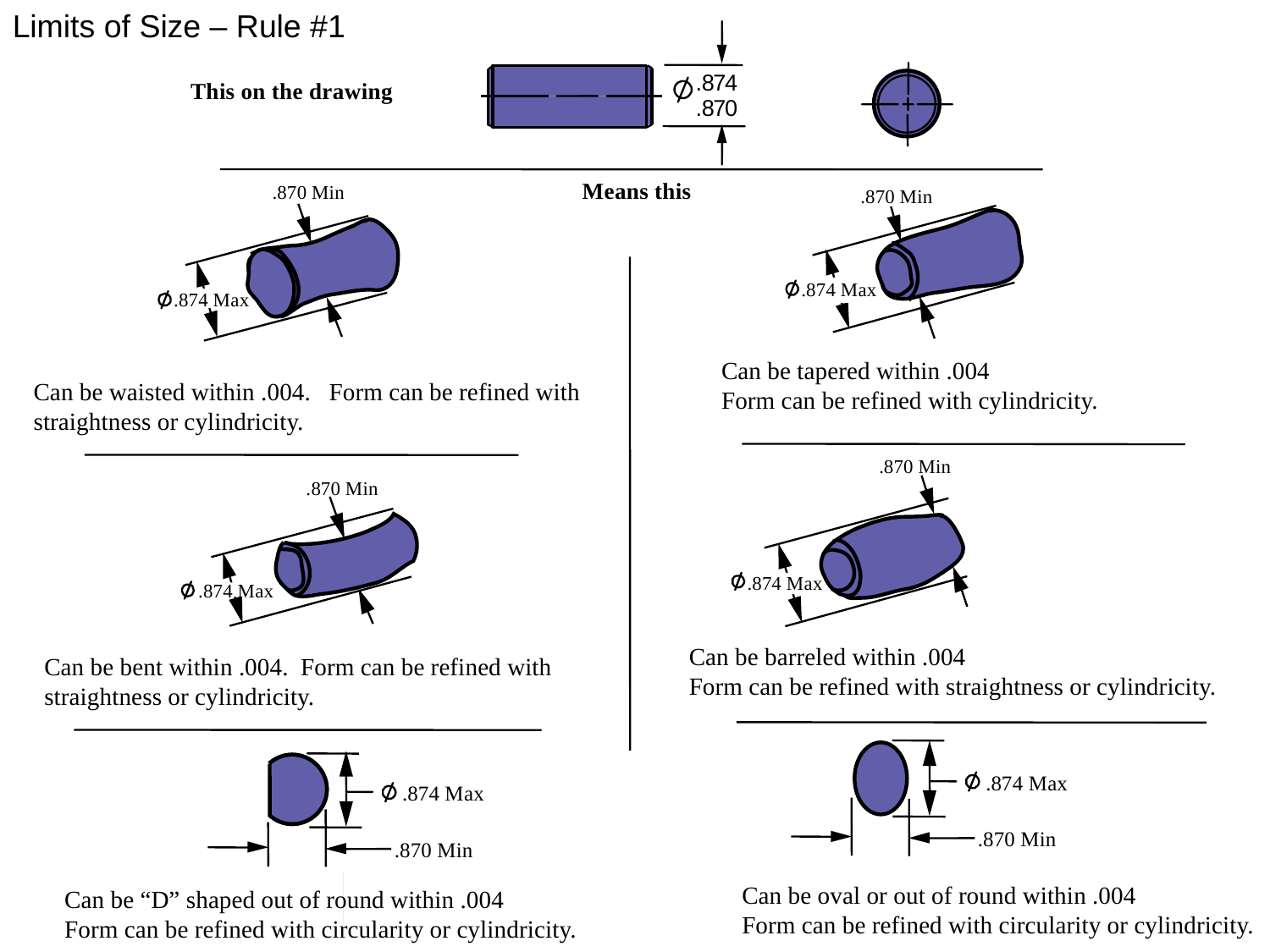

Limits of Size – Rule #1

.
8
7
4

.
8
7
0

T
h
i
s
o
n
t
h
e
d
r
a
w
i
n
g

M
e
a
n
s
t
h
i
s
.
8
7
0
M
i
n

.
8
7
4
M
a
x

Can be waisted within .004.   Form can be refined with straightness or cylindricity.
.
8
7
0
M
i
n

.
8
7
4
M
a
x

Can be tapered within .004
Form can be refined with cylindricity.

.
8
7
0
M
i
n

.
8
7
4
M
a
x

Can be barreled within .004
Form can be refined with straightness or cylindricity.

.
8
7
0
M
i
n

.
8
7
4
M
a
x

Can be bent within .004.  Form can be refined with straightness or cylindricity.

.
8
7
4
M
a
x

.
8
7
0
M
i
n

Can be oval or out of round within .004
Form can be refined with circularity or cylindricity.

.
8
7
4
M
a
x

.
8
7
0
M
i
n

Can be “D” shaped out of round within .004
Form can be refined with circularity or cylindricity.